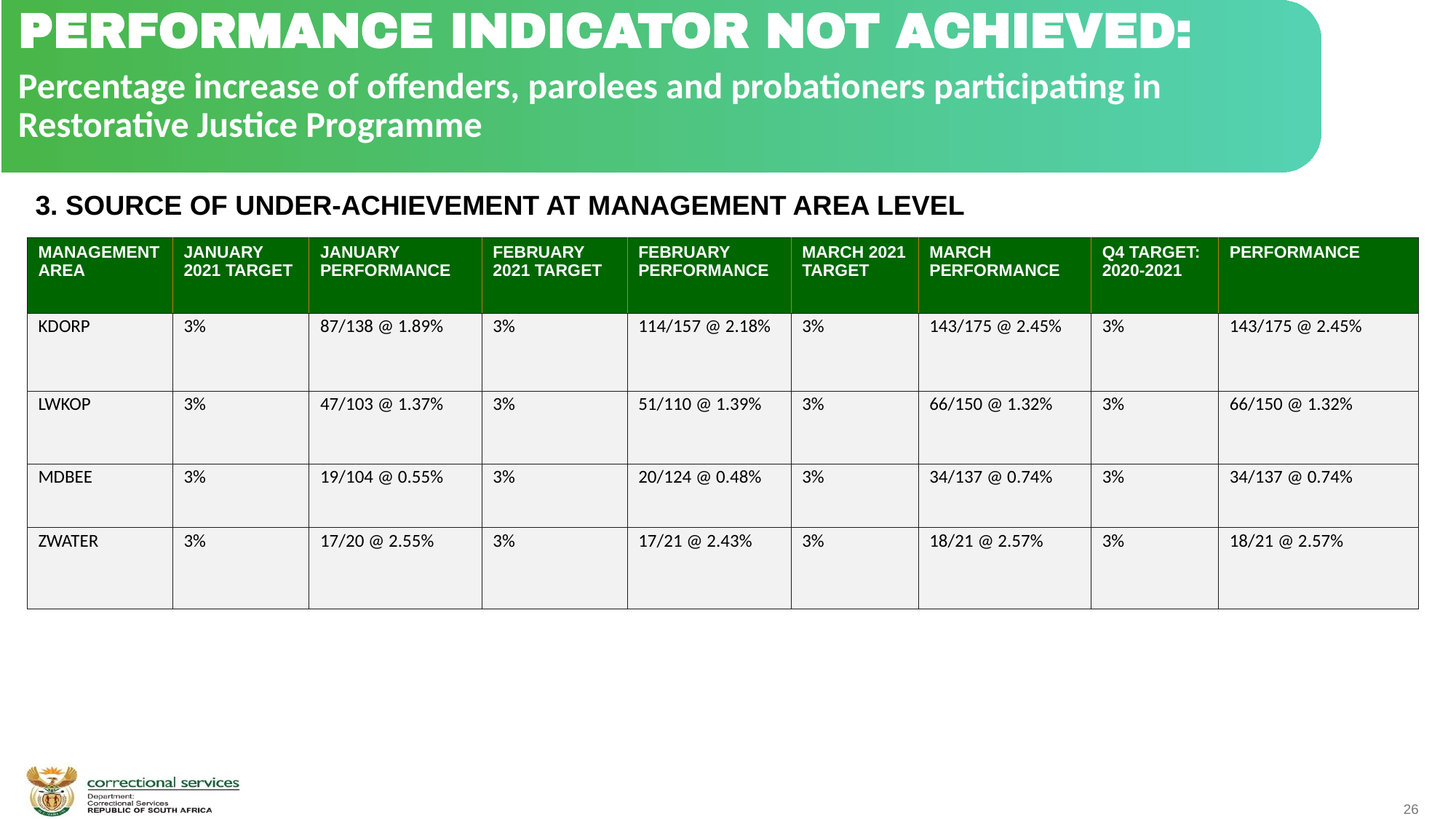

PERFORMANCE INDICATOR NOT ACHIEVED:
Percentage increase of offenders, parolees and probationers participating in Restorative Justice Programme

     3. SOURCE OF UNDER-ACHIEVEMENT AT MANAGEMENT AREA LEVEL
| MANAGEMENT AREA | JANUARY 2021 TARGET | JANUARY PERFORMANCE | FEBRUARY 2021 TARGET | FEBRUARY PERFORMANCE | MARCH 2021 TARGET | MARCH PERFORMANCE | Q4 TARGET: 2020-2021 | PERFORMANCE |
| --- | --- | --- | --- | --- | --- | --- | --- | --- |
| KDORP | 3% | 87/138 @ 1.89% | 3% | 114/157 @ 2.18% | 3% | 143/175 @ 2.45% | 3% | 143/175 @ 2.45% |
| LWKOP | 3% | 47/103 @ 1.37% | 3% | 51/110 @ 1.39% | 3% | 66/150 @ 1.32% | 3% | 66/150 @ 1.32% |
| MDBEE | 3% | 19/104 @ 0.55% | 3% | 20/124 @ 0.48% | 3% | 34/137 @ 0.74% | 3% | 34/137 @ 0.74% |
| ZWATER | 3% | 17/20 @ 2.55% | 3% | 17/21 @ 2.43% | 3% | 18/21 @ 2.57% | 3% | 18/21 @ 2.57% |